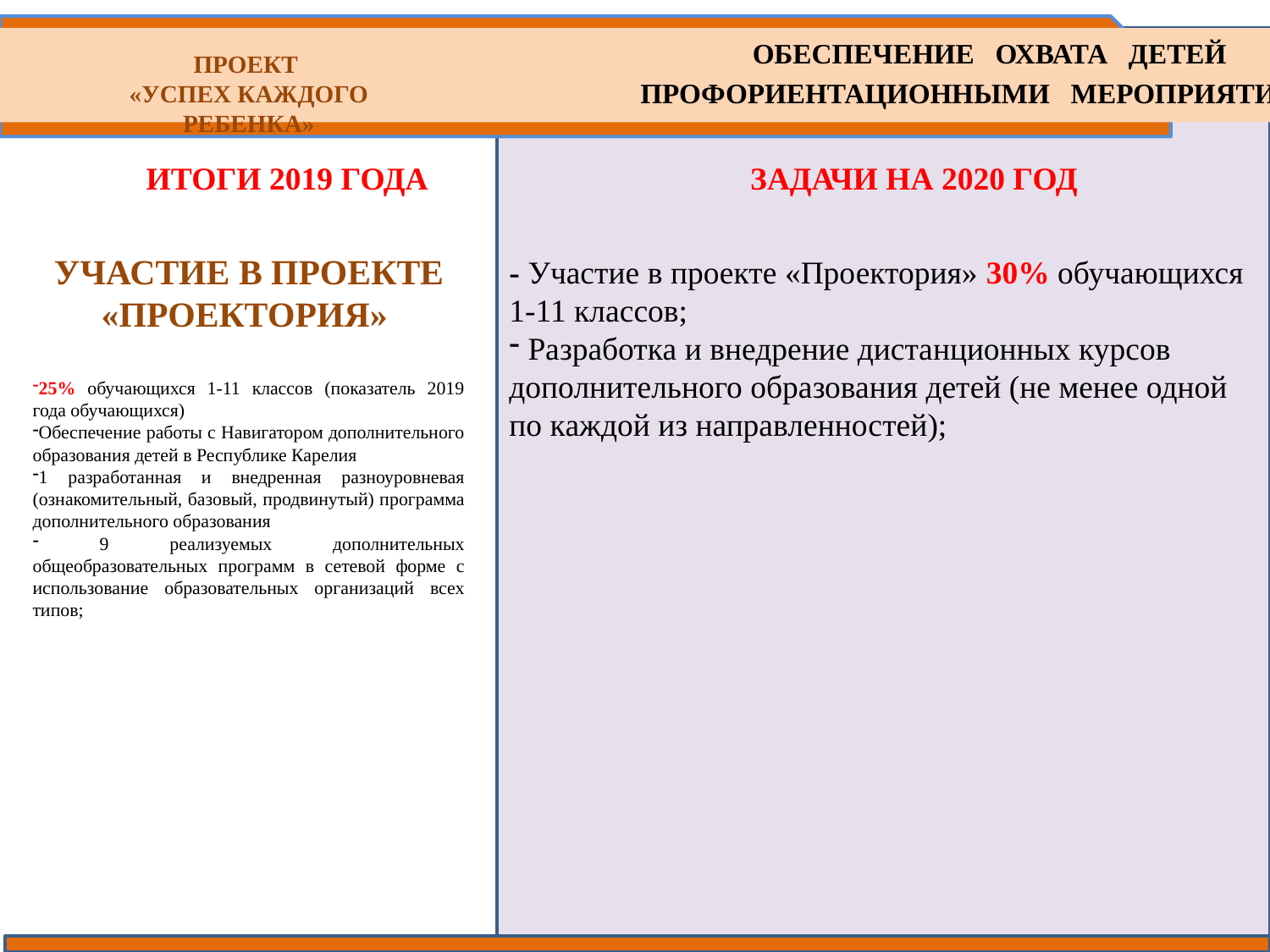

ОБЕСПЕЧЕНИЕ   ОХВАТА   ДЕТЕЙ
ПРОФОРИЕНТАЦИОННЫМИ   МЕРОПРИЯТИЯМИ
ПРОЕКТ
«УСПЕХ КАЖДОГО РЕБЕНКА»

ИТОГИ 2019 ГОДА
ЗАДАЧИ НА 2020 ГОД
УЧАСТИЕ В ПРОЕКТЕ «ПРОЕКТОРИЯ»

25% обучающихся 1-11 классов (показатель 2019 года обучающихся)
Обеспечение работы с Навигатором дополнительного образования детей в Республике Карелия
1 разработанная и внедренная разноуровневая (ознакомительный, базовый, продвинутый) программа дополнительного образования
 9 реализуемых дополнительных общеобразовательных программ в сетевой форме с использование образовательных организаций всех типов;

- Участие в проекте «Проектория» 30% обучающихся 1-11 классов;
 Разработка и внедрение дистанционных курсов дополнительного образования детей (не менее одной по каждой из направленностей);